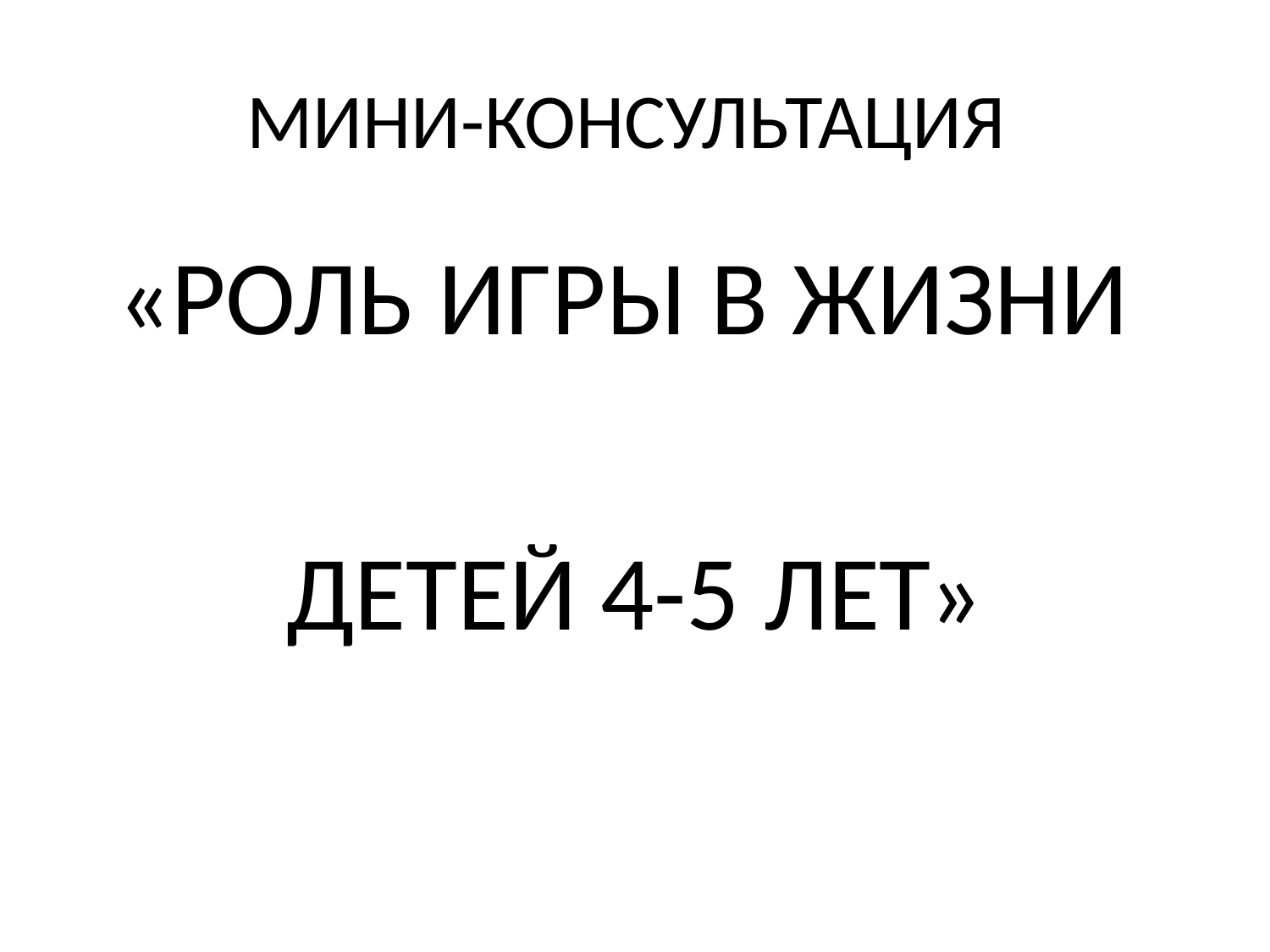

# МИНИ-КОНСУЛЬТАЦИЯ
«РОЛЬ ИГРЫ В ЖИЗНИ

ДЕТЕЙ 4-5 ЛЕТ»